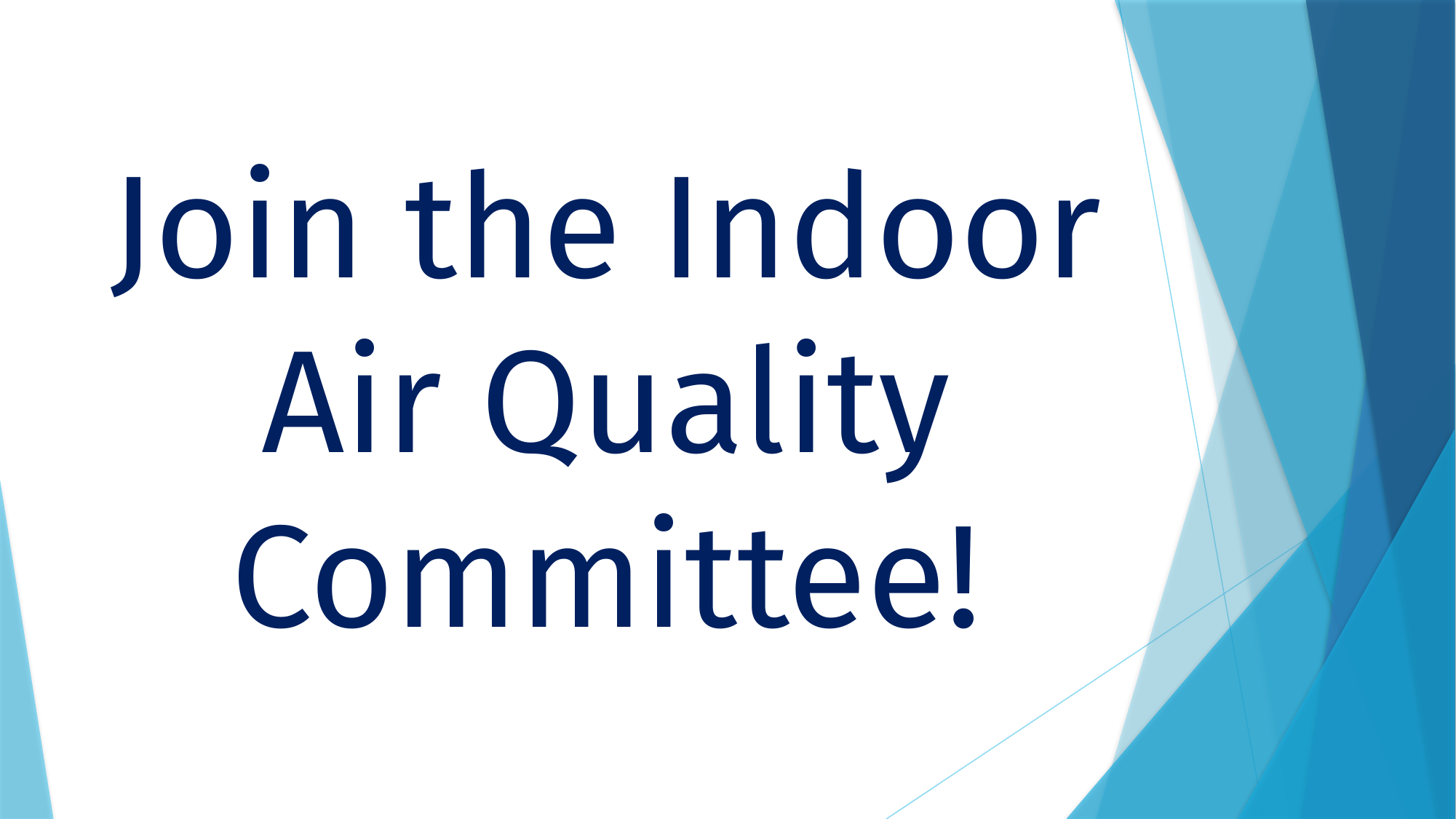

# Join the Indoor Air Quality Committee!